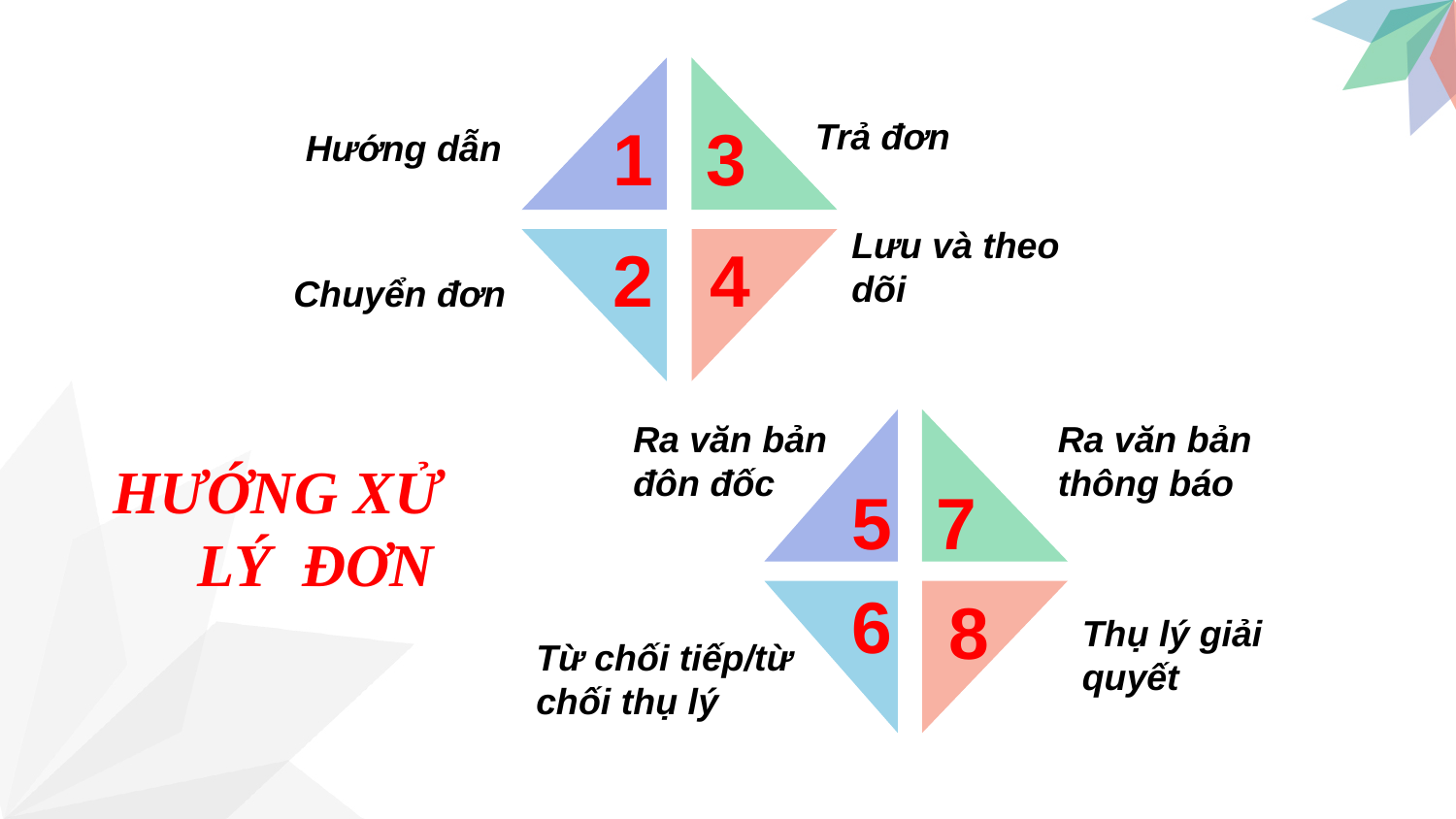

3
1
Trả đơn
Hướng dẫn
Lưu và theo dõi
2
4
Chuyển đơn
3

Ra văn bản đôn đốc

Ra văn bản thông báo
5
7
6
8
Thụ lý giải quyết
Từ chối tiếp/từ chối thụ lý
HƯỚNG XỬ      LÝ  ĐƠN